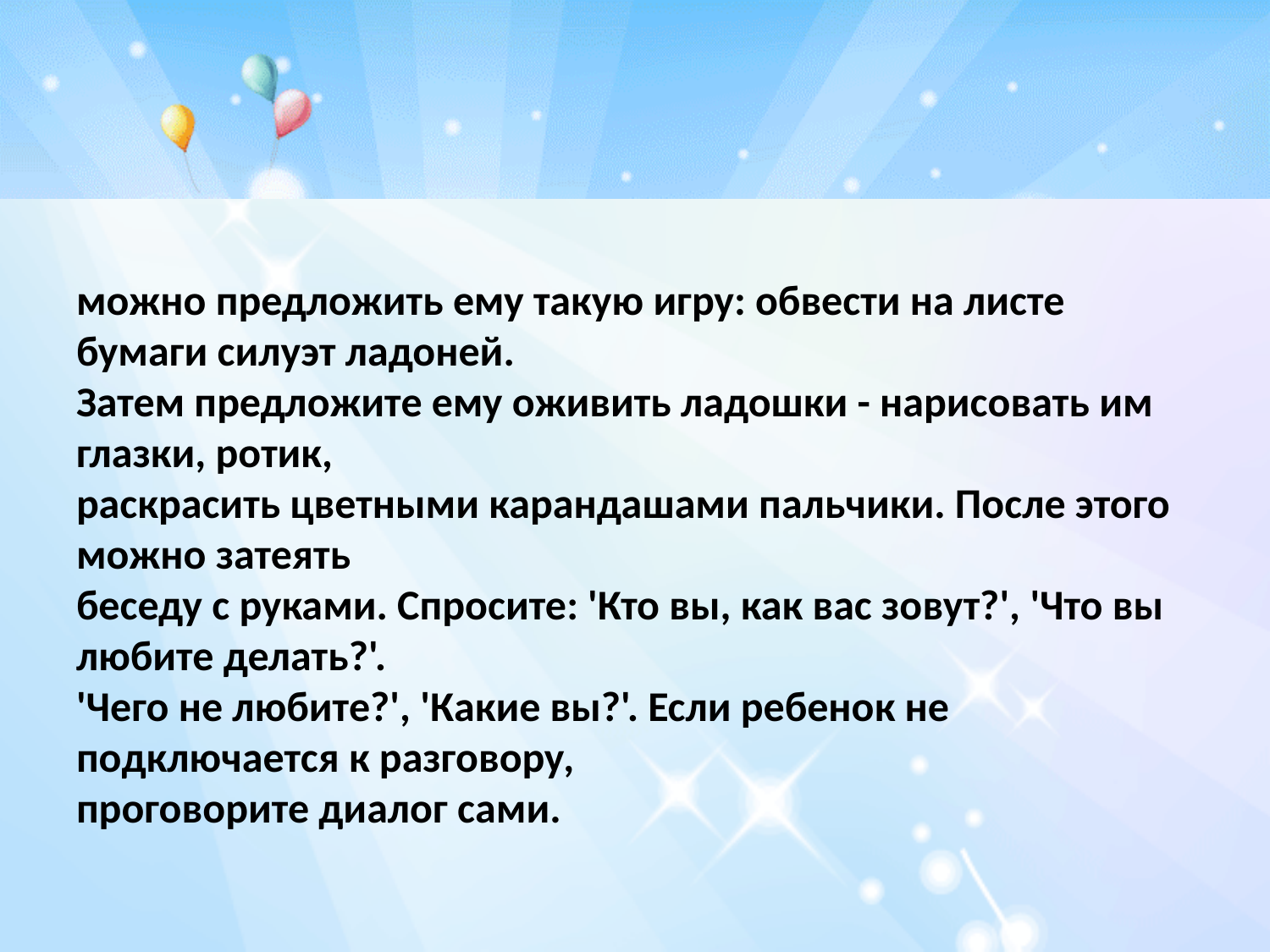

можно предложить ему такую игру: обвести на листе бумаги силуэт ладоней.
Затем предложите ему оживить ладошки - нарисовать им глазки, ротик,
раскрасить цветными карандашами пальчики. После этого можно затеять
беседу с руками. Спросите: 'Кто вы, как вас зовут?', 'Что вы любите делать?'.
'Чего не любите?', 'Какие вы?'. Если ребенок не подключается к разговору,
проговорите диалог сами.